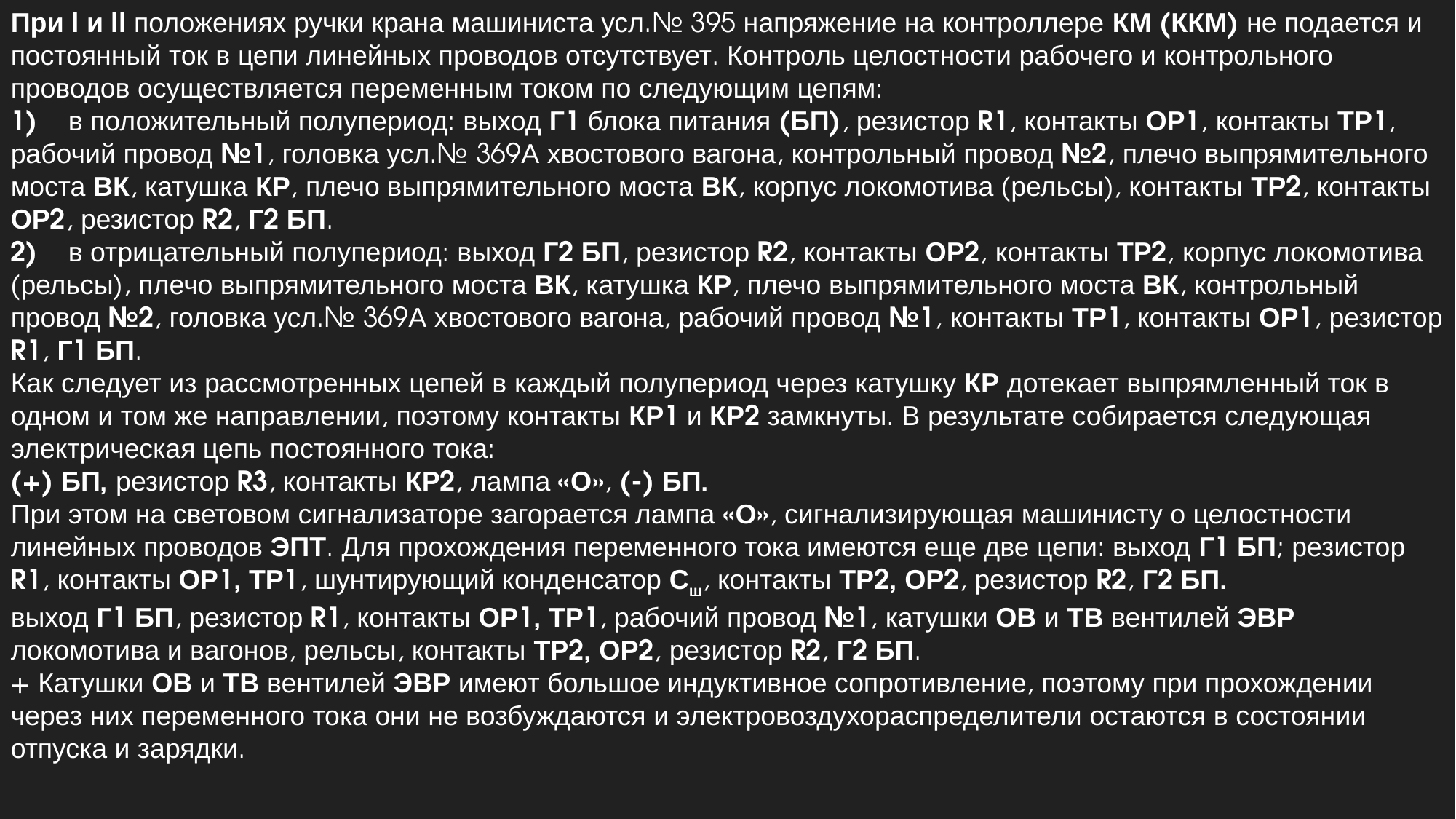

При I и II положениях ручки крана машиниста усл.№ 395 напряжение на контроллере КМ (ККМ) не подается и постоянный ток в цепи линейных проводов отсутствует. Контроль целостности рабочего и контрольного проводов осуществляется переменным током по следующим цепям:
1)    в положительный полупериод: выход Г1 блока питания (БП), резистор R1, контакты ОР1, контакты ТР1, рабочий провод №1, головка усл.№ 369А хвостового вагона, контрольный провод №2, плечо выпрямительного моста ВК, катушка КР, плечо выпрямительного моста ВК, корпус локомотива (рельсы), контакты ТР2, контакты ОР2, резистор R2, Г2 БП.
2)    в отрицательный полупериод: выход Г2 БП, резистор R2, контакты ОР2, контакты ТР2, корпус локомотива (рельсы), плечо выпрямительного моста ВК, катушка КР, плечо выпрямительного моста ВК, контрольный провод №2, головка усл.№ 369А хвостового вагона, рабочий провод №1, контакты ТР1, контакты ОР1, резистор R1, Г1 БП.
Как следует из рассмотренных цепей в каждый полупериод через катушку КР дотекает выпрямленный ток в одном и том же направлении, поэтому контакты КР1 и КР2 замкнуты. В результате собирается следующая электрическая цепь постоянного тока:
(+) БП, резистор R3, контакты КР2, лампа «О», (-) БП.
При этом на световом сигнализаторе загорается лампа «О», сигнализирующая машинисту о целостности линейных проводов ЭПТ. Для прохождения переменного тока имеются еще две цепи: выход Г1 БП; резистор R1, контакты ОР1, ТР1, шунтирующий конденсатор Сш, контакты ТР2, ОР2, резистор R2, Г2 БП.
выход Г1 БП, резистор R1, контакты ОР1, ТР1, рабочий провод №1, катушки ОВ и ТВ вентилей ЭВР локомотива и вагонов, рельсы, контакты ТР2, ОР2, резистор R2, Г2 БП.
+ Катушки ОВ и ТВ вентилей ЭВР имеют большое индуктивное сопротивление, поэтому при прохождении через них переменного тока они не возбуждаются и электровоздухораспределители остаются в состоянии отпуска и зарядки.